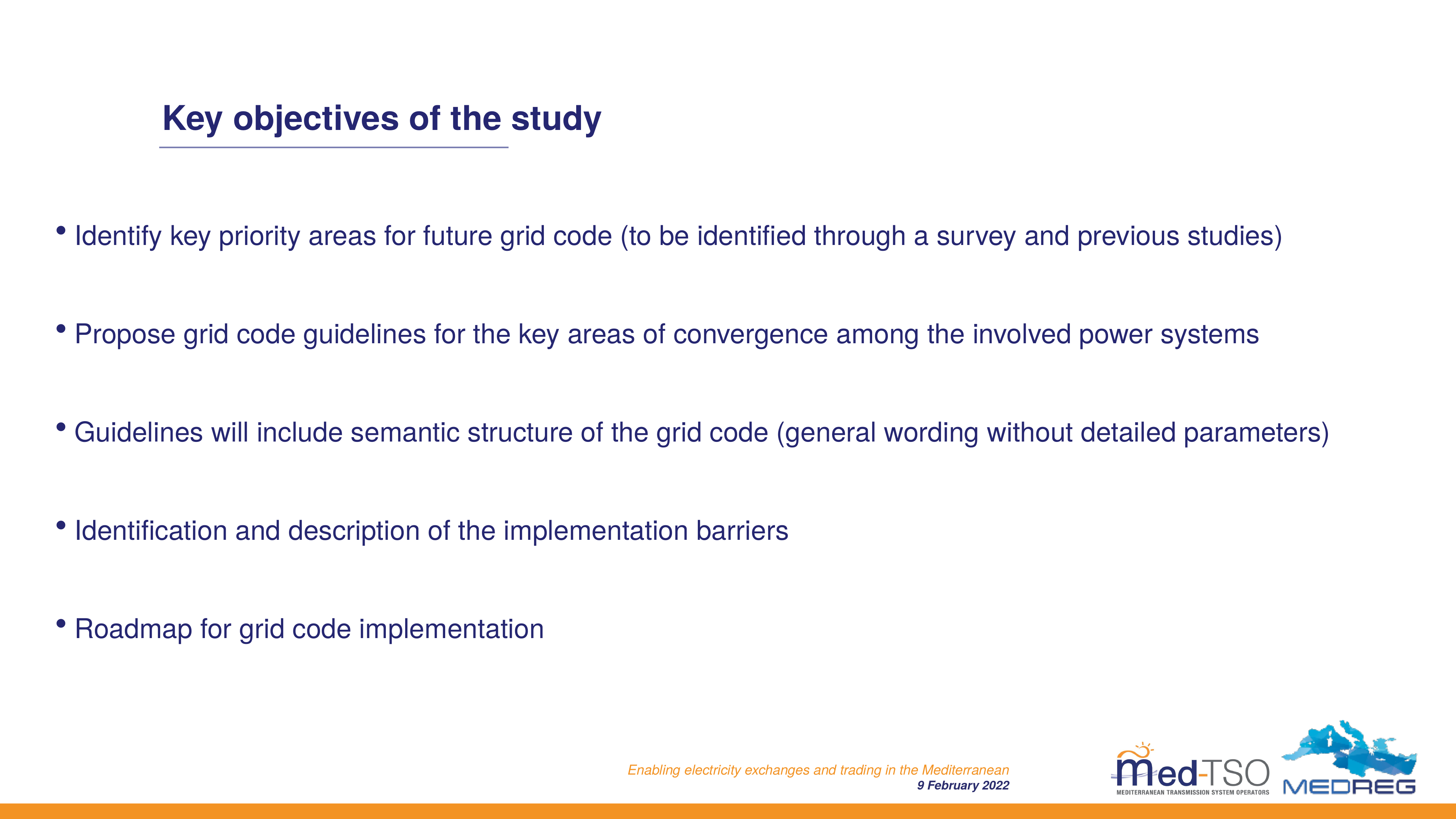

Key objectives of the study

Identify key priority areas for future grid code (to be identified through a survey and previous studies)

Propose grid code guidelines for the key areas of convergence among the involved power systems

Guidelines will include semantic structure of the grid code (general wording without detailed parameters)

Identification and description of the implementation barriers

Roadmap for grid code implementation

Enabling electricity exchanges and trading in the Mediterranean
9 February 2022